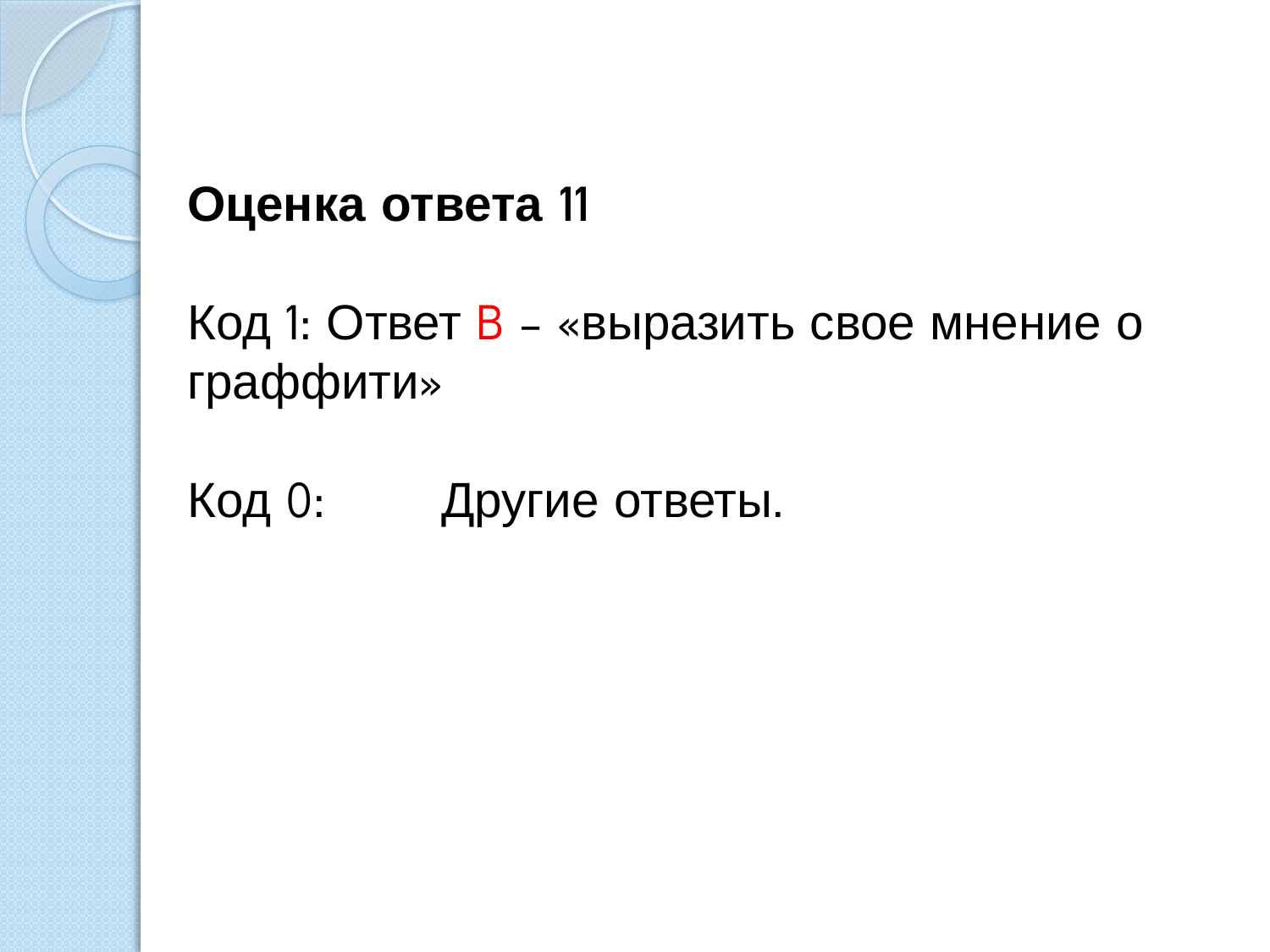

Оценка ответа 11

Код 1: Ответ B – «выразить свое мнение о граффити»

Код 0:	Другие ответы.